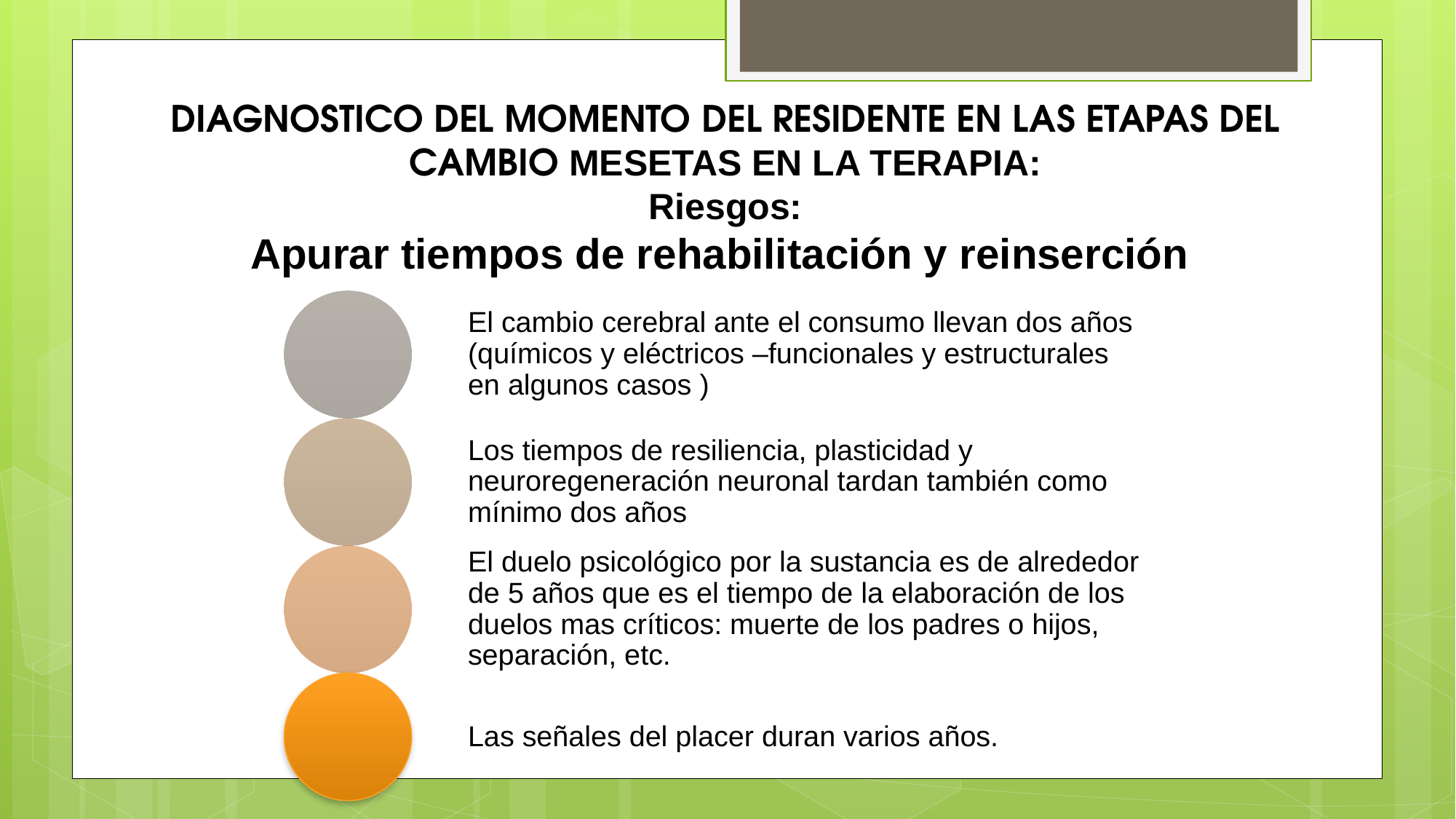

DIAGNOSTICO DEL MOMENTO DEL RESIDENTE EN LAS ETAPAS DEL CAMBIO MESETAS EN LA TERAPIA:
Riesgos:
Apurar tiempos de rehabilitación y reinserción
El cambio cerebral ante el consumo llevan dos años (químicos y eléctricos –funcionales y estructurales en algunos casos )
Los tiempos de resiliencia, plasticidad y neuroregeneración neuronal tardan también como mínimo dos años
El duelo psicológico por la sustancia es de alrededor de 5 años que es el tiempo de la elaboración de los duelos mas críticos: muerte de los padres o hijos, separación, etc.
Las señales del placer duran varios años.